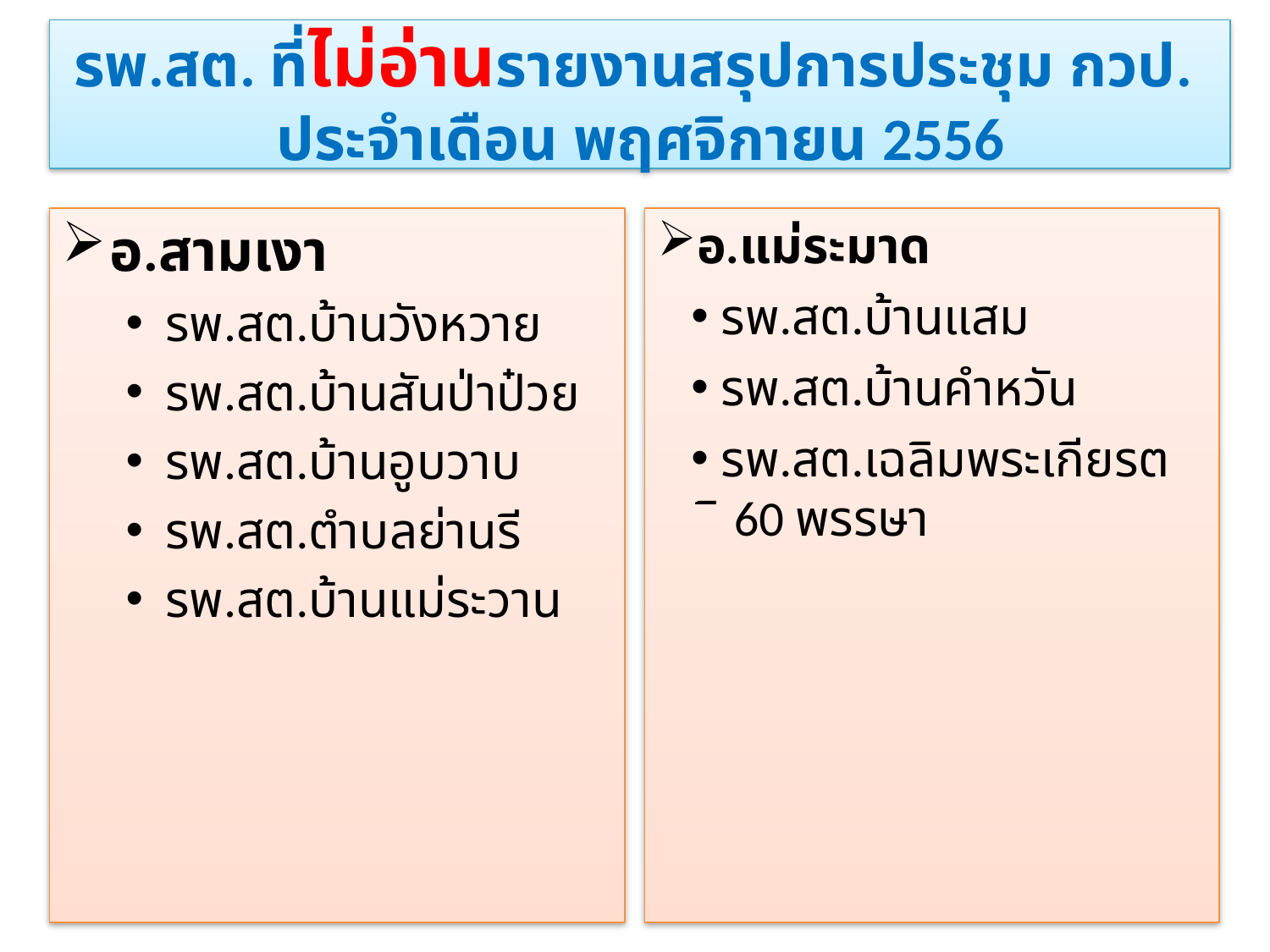

# รพ.สต. ที่ไม่อ่านรายงานสรุปการประชุม กวป. ประจำเดือน พฤศจิกายน 2556
อ.สามเงา
รพ.สต.บ้านวังหวาย
รพ.สต.บ้านสันป่าป๋วย
รพ.สต.บ้านอูบวาบ
รพ.สต.ตำบลย่านรี
รพ.สต.บ้านแม่ระวาน

อ.แม่ระมาด
รพ.สต.บ้านแสม
รพ.สต.บ้านคำหวัน
รพ.สต.เฉลิมพระเกียรติ 60 พรรษา